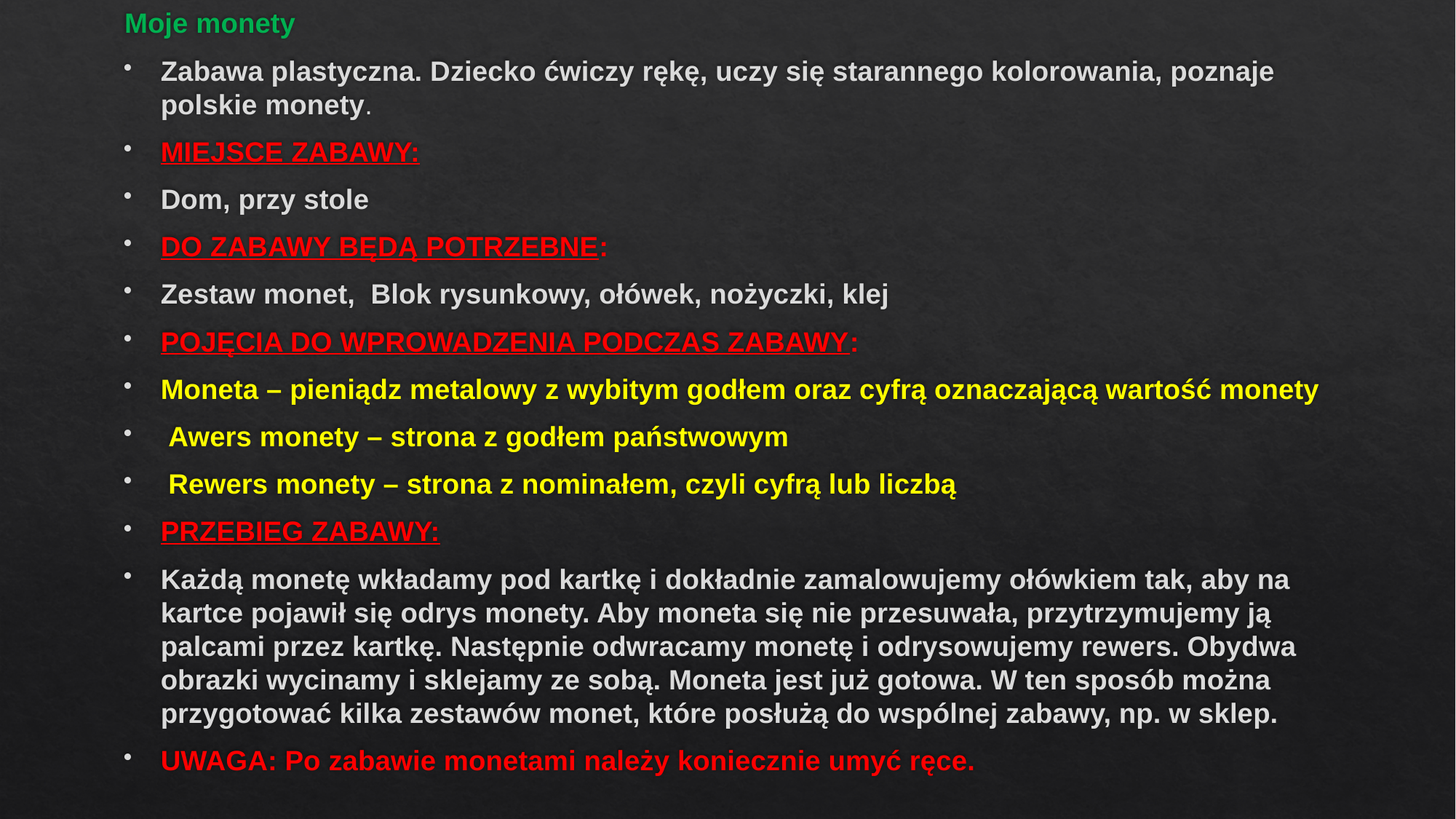

Moje monety
Zabawa plastyczna. Dziecko ćwiczy rękę, uczy się starannego kolorowania, poznaje polskie monety.
MIEJSCE ZABAWY:
Dom, przy stole
DO ZABAWY BĘDĄ POTRZEBNE:
Zestaw monet,  Blok rysunkowy, ołówek, nożyczki, klej
POJĘCIA DO WPROWADZENIA PODCZAS ZABAWY:
Moneta – pieniądz metalowy z wybitym godłem oraz cyfrą oznaczającą wartość monety
 Awers monety – strona z godłem państwowym
 Rewers monety – strona z nominałem, czyli cyfrą lub liczbą
PRZEBIEG ZABAWY:
Każdą monetę wkładamy pod kartkę i dokładnie zamalowujemy ołówkiem tak, aby na kartce pojawił się odrys monety. Aby moneta się nie przesuwała, przytrzymujemy ją palcami przez kartkę. Następnie odwracamy monetę i odrysowujemy rewers. Obydwa obrazki wycinamy i sklejamy ze sobą. Moneta jest już gotowa. W ten sposób można przygotować kilka zestawów monet, które posłużą do wspólnej zabawy, np. w sklep.
UWAGA: Po zabawie monetami należy koniecznie umyć ręce.

#